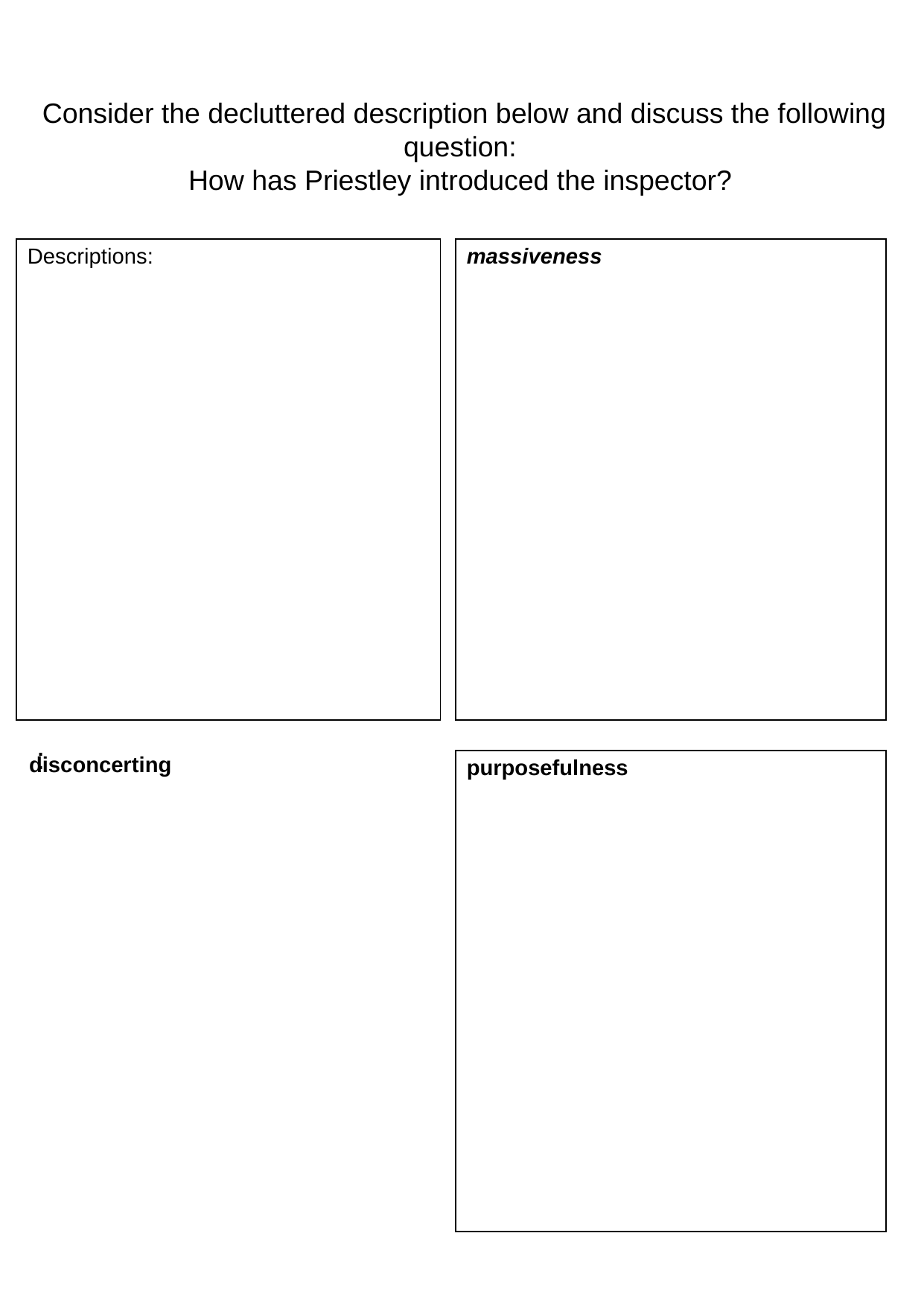

#
Consider the decluttered description below and discuss the following question:
How has Priestley introduced the inspector?
| massiveness |
| --- |
| Descriptions: |
| --- |
:

disconcerting

| purposefulness |
| --- |